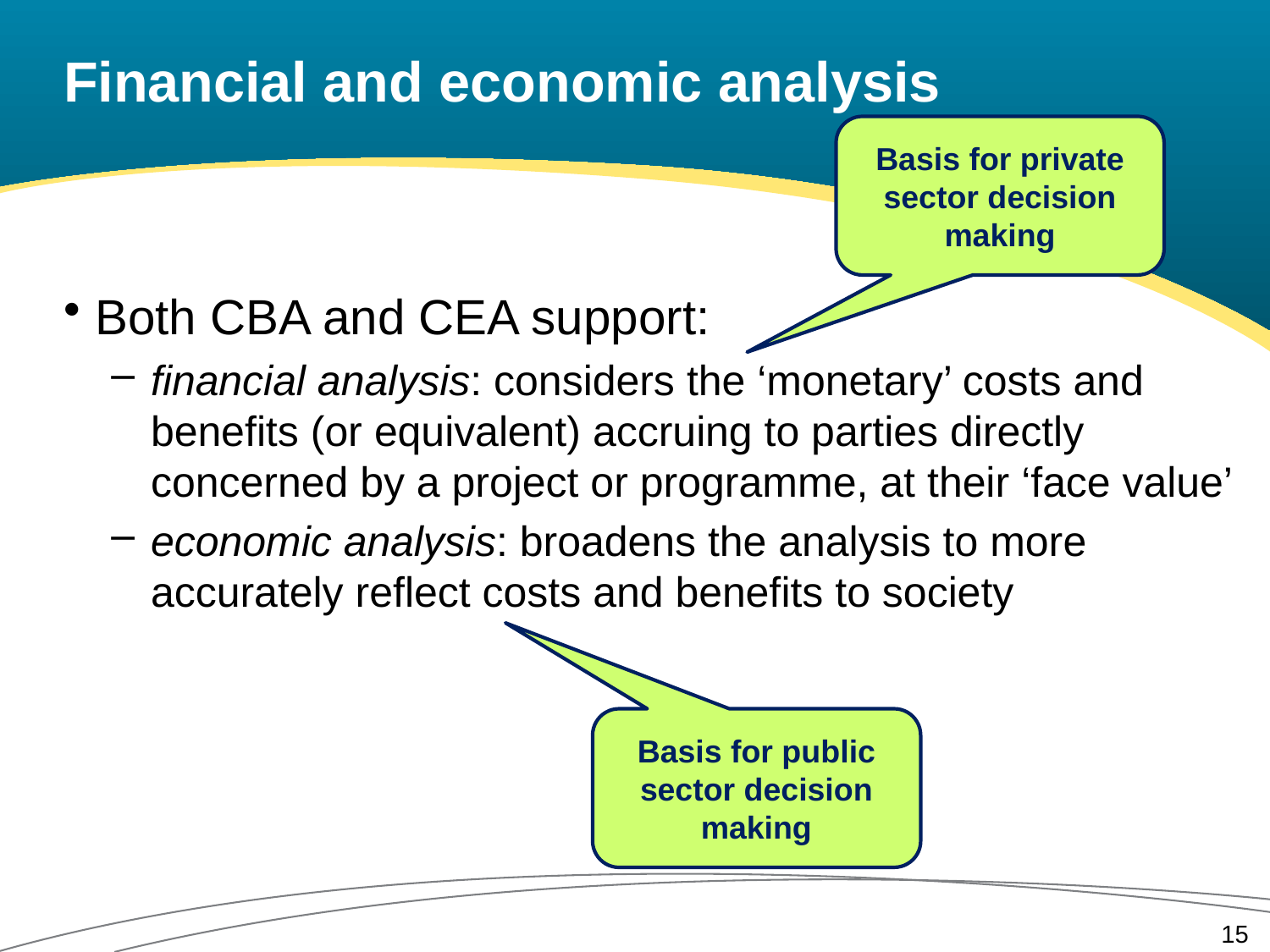

# Financial and economic analysis
Basis for private sector decision making
Both CBA and CEA support:
financial analysis: considers the ‘monetary’ costs and benefits (or equivalent) accruing to parties directly concerned by a project or programme, at their ‘face value’
economic analysis: broadens the analysis to more accurately reflect costs and benefits to society
Basis for public sector decision making
15